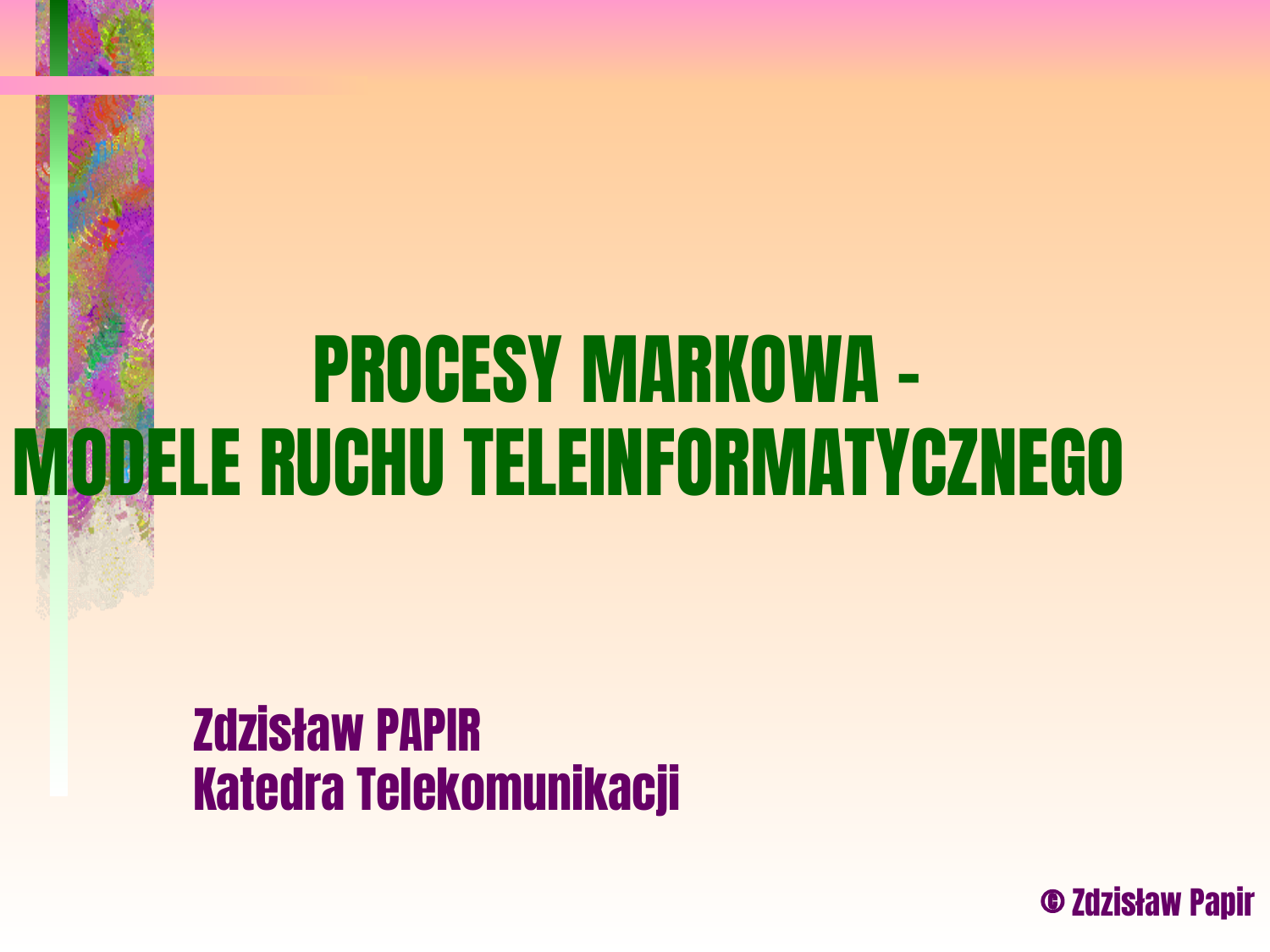

PROCESY MARKOWA -
MODELE RUCHU TELEINFORMATYCZNEGO
Zdzisław PAPIR
Katedra Telekomunikacji
© Zdzisław Papir